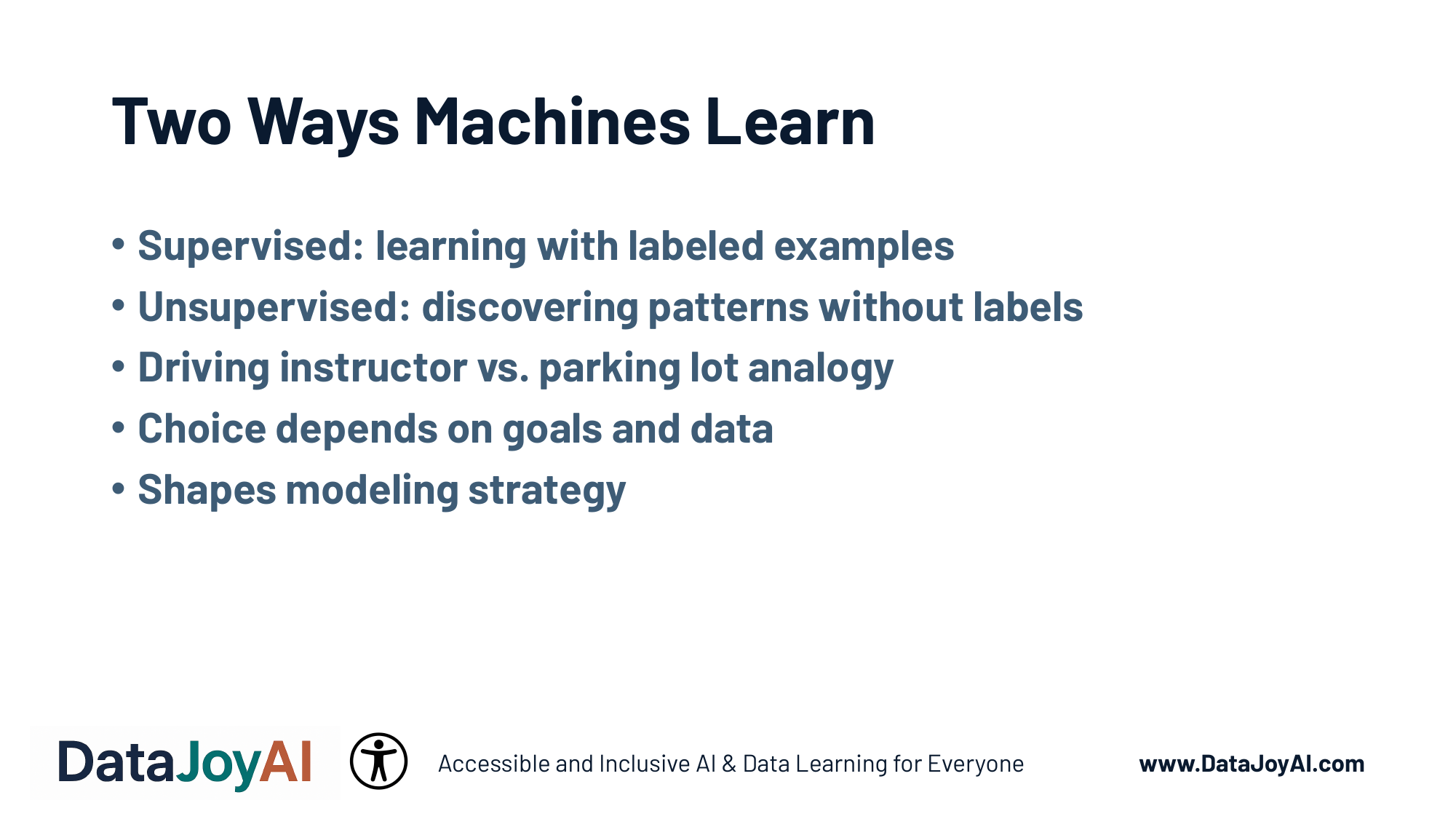

# Two Ways Machines Learn
Supervised: learning with labeled examples
Unsupervised: discovering patterns without labels
Driving instructor vs. parking lot analogy
Choice depends on goals and data
Shapes modeling strategy